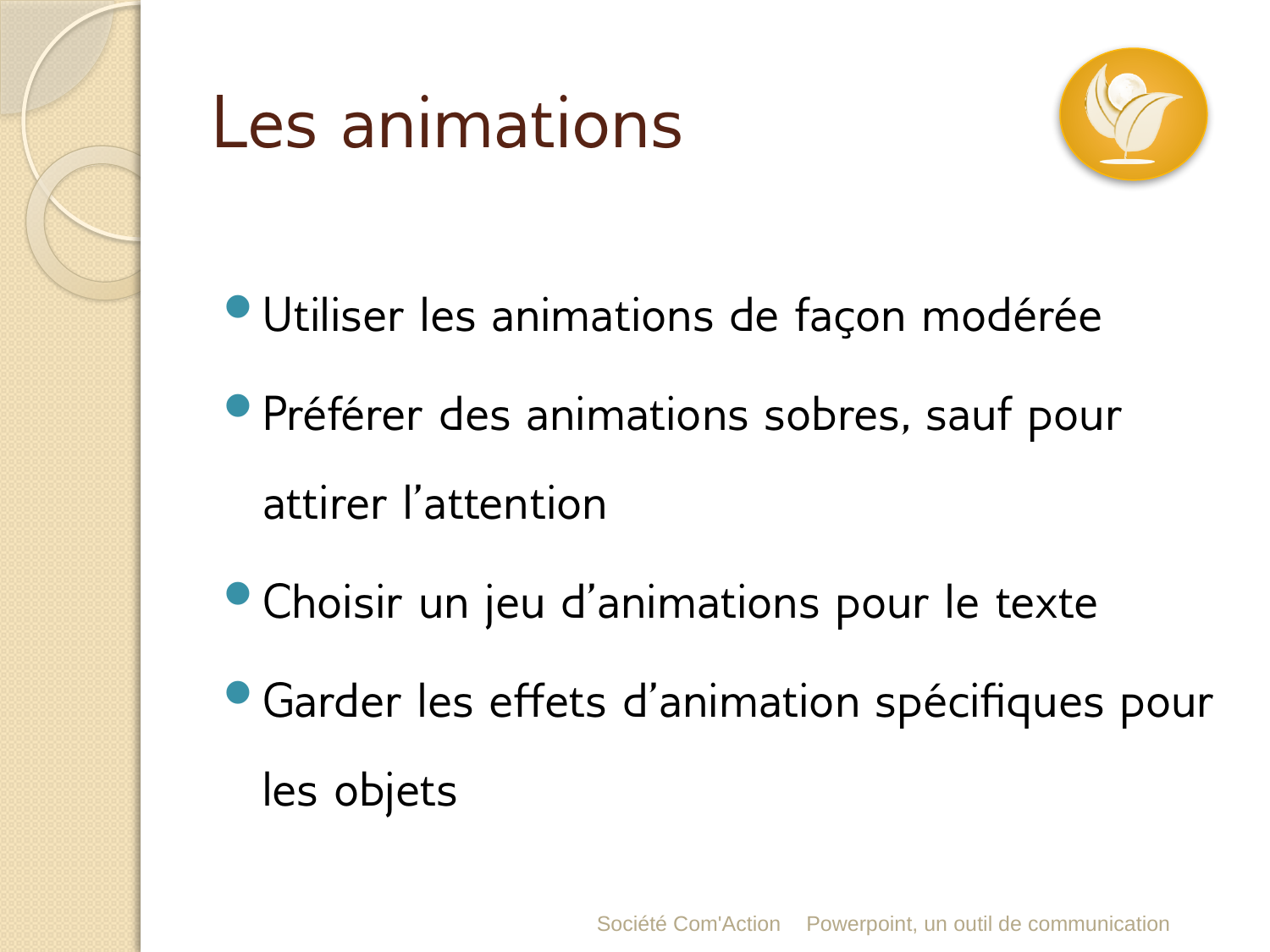

# Les animations
Utiliser les animations de façon modérée
Préférer des animations sobres, sauf pour attirer l’attention
Choisir un jeu d’animations pour le texte
Garder les effets d’animation spécifiques pour les objets

Société Com'Action
Powerpoint, un outil de communication